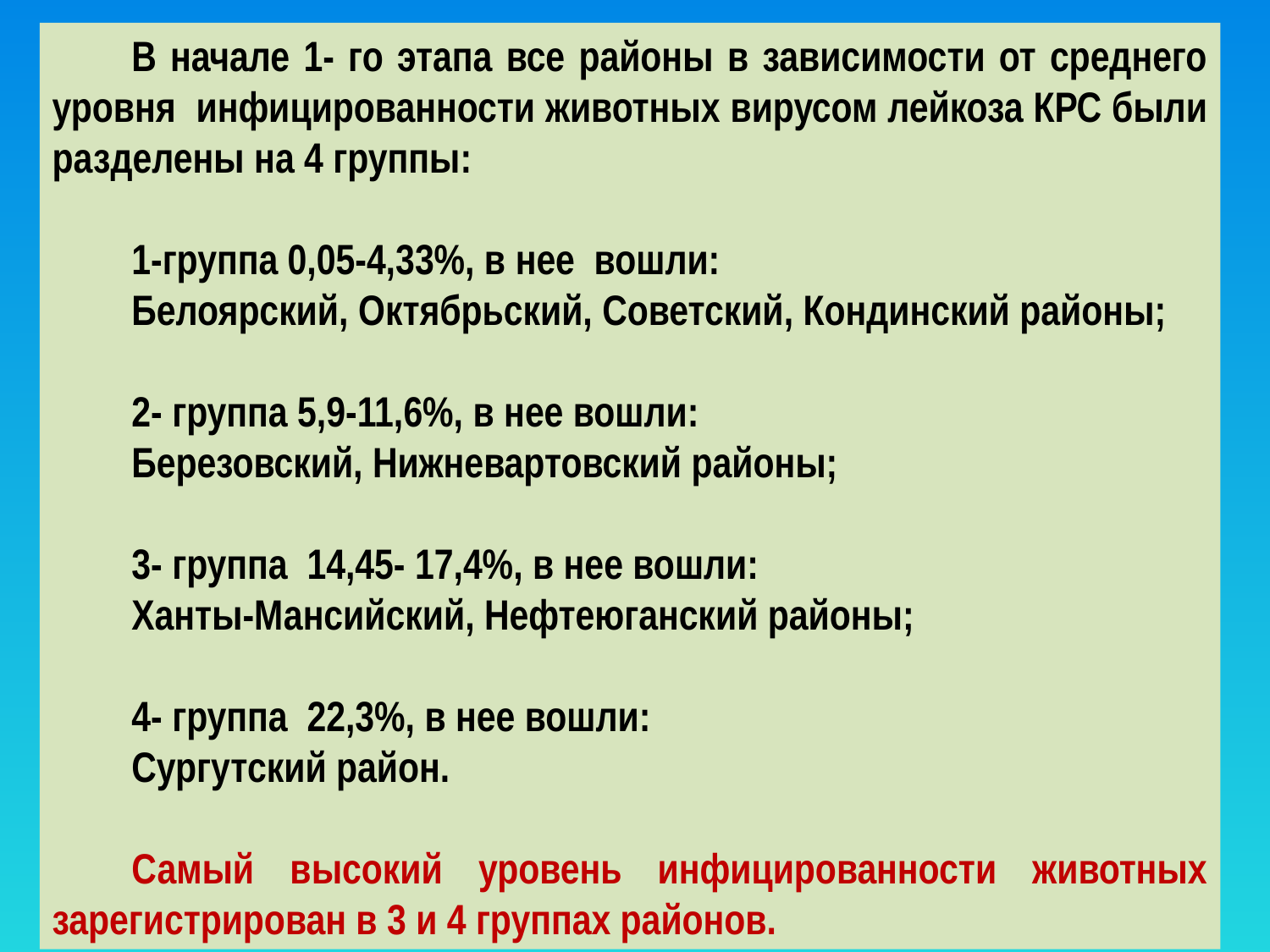

В начале 1- го этапа все районы в зависимости от среднего уровня  инфицированности животных вирусом лейкоза КРС были разделены на 4 группы:

1-группа 0,05-4,33%, в нее  вошли:
Белоярский, Октябрьский, Советский, Кондинский районы;

2- группа 5,9-11,6%, в нее вошли:
Березовский, Нижневартовский районы;

3- группа  14,45- 17,4%, в нее вошли:
Ханты-Мансийский, Нефтеюганский районы;

4- группа  22,3%, в нее вошли:
Сургутский район.

Самый высокий уровень инфицированности животных зарегистрирован в 3 и 4 группах районов.